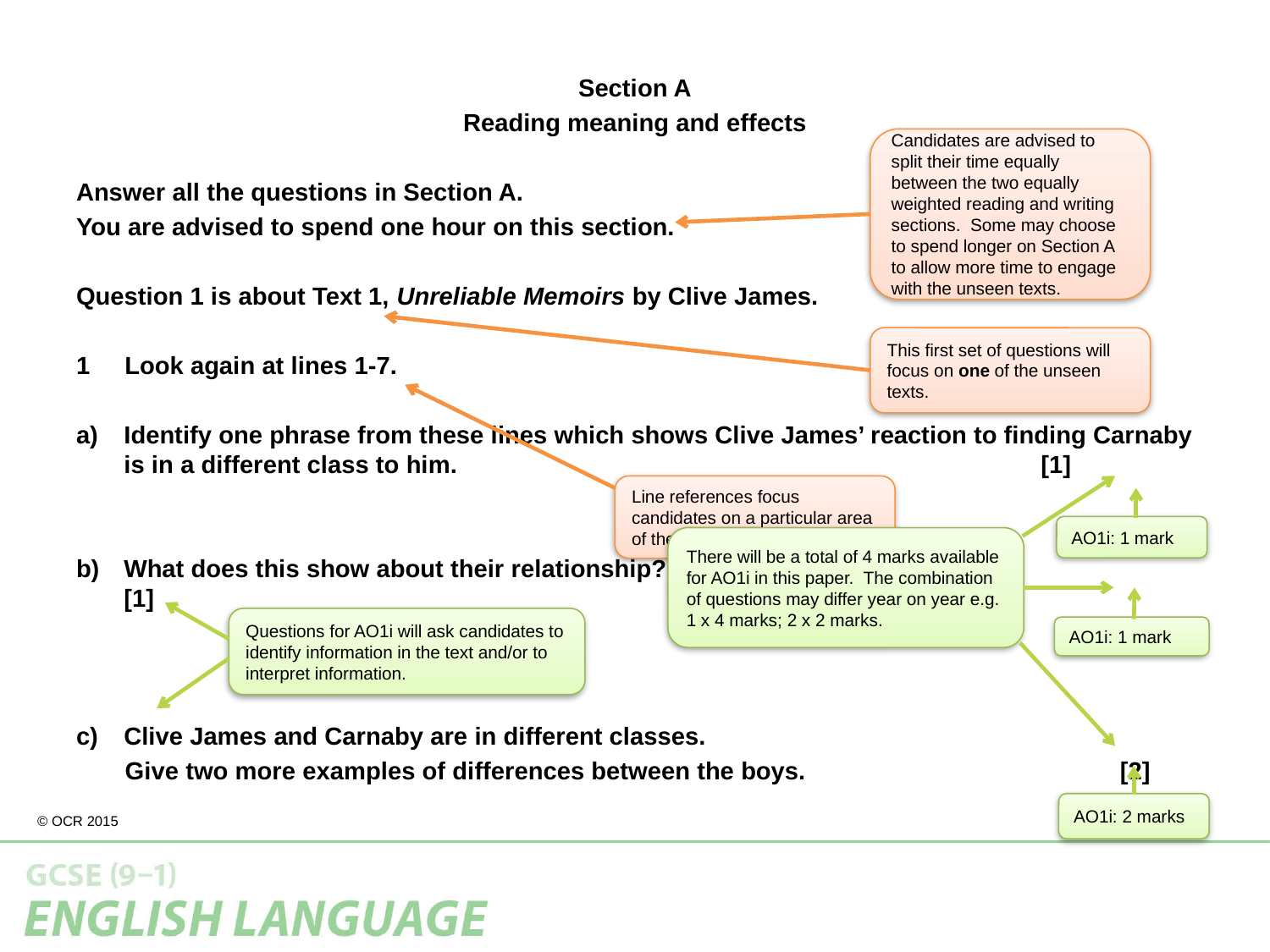

Section A
Reading meaning and effects

Answer all the questions in Section A.
You are advised to spend one hour on this section.

Question 1 is about Text 1, Unreliable Memoirs by Clive James.

1     Look again at lines 1-7.

Identify one phrase from these lines which shows Clive James’ reaction to finding Carnaby is in a different class to him.      			                   	    [1]

What does this show about their relationship?				    [1]

Clive James and Carnaby are in different classes.
       Give two more examples of differences between the boys.	     		    [2]

Candidates are advised to split their time equally between the two equally weighted reading and writing sections.  Some may choose to spend longer on Section A to allow more time to engage with the unseen texts.
This first set of questions will focus on one of the unseen texts.
Line references focus candidates on a particular area of the text.
AO1i: 1 mark
There will be a total of 4 marks available for AO1i in this paper.  The combination of questions may differ year on year e.g. 1 x 4 marks; 2 x 2 marks.
Questions for AO1i will ask candidates to identify information in the text and/or to interpret information.
AO1i: 1 mark
AO1i: 2 marks